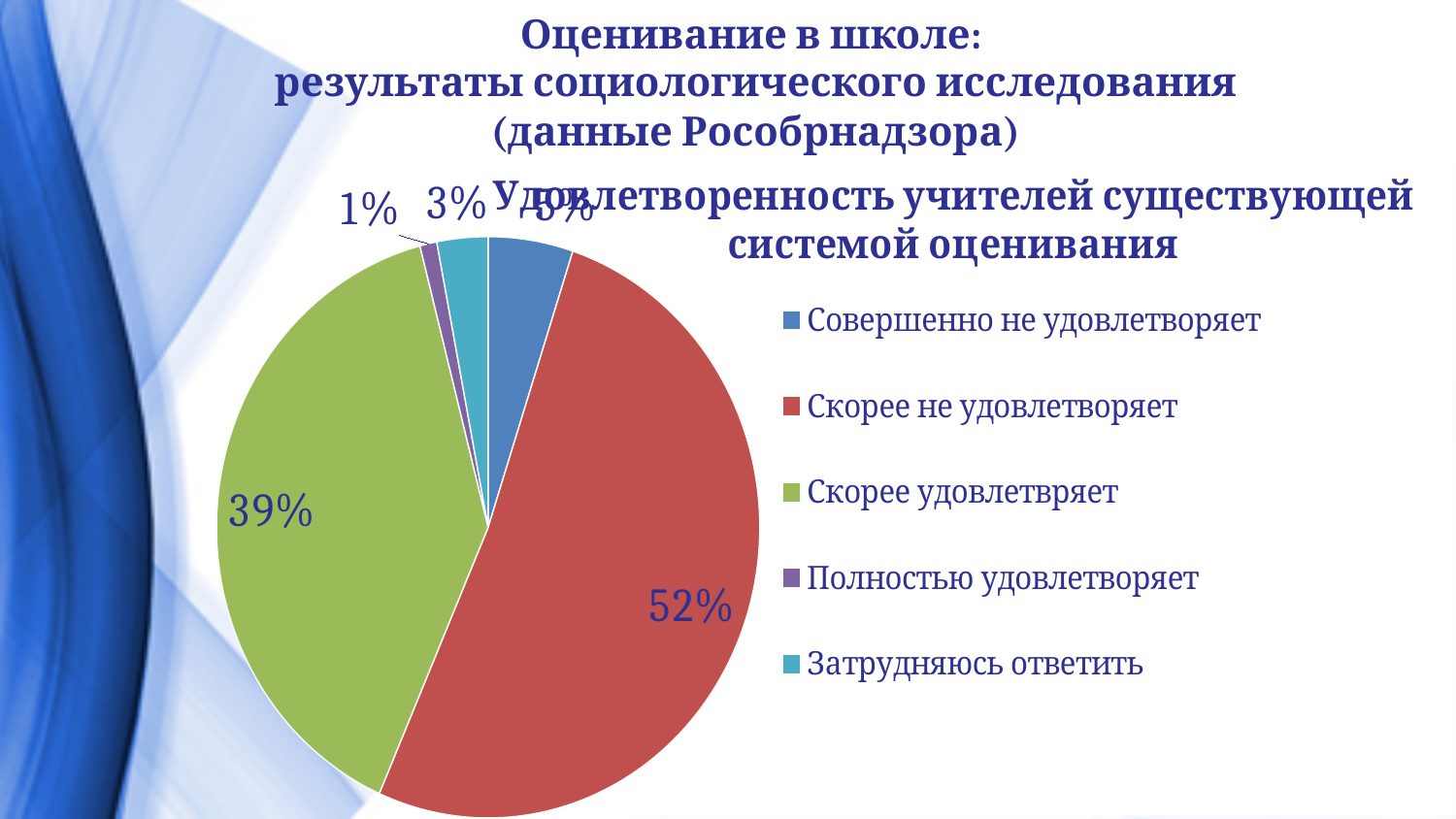

Оценивание в школе:
результаты социологического исследования
(данные Рособрнадзора)

### Chart: Удовлетворенность учителей существующей системой оценивания

| Category | Удовлетворенность системой оценивания |
|---|---|
| Совершенно не удовлетворяет | 0.05000000000000001 |
| Скорее не удовлетворяет | 0.51 |
| Скорее удовлетвряет | 0.3900000000000001 |
| Полностью удовлетворяет | 0.010000000000000004 |
| Затрудняюсь ответить | 0.030000000000000006 |